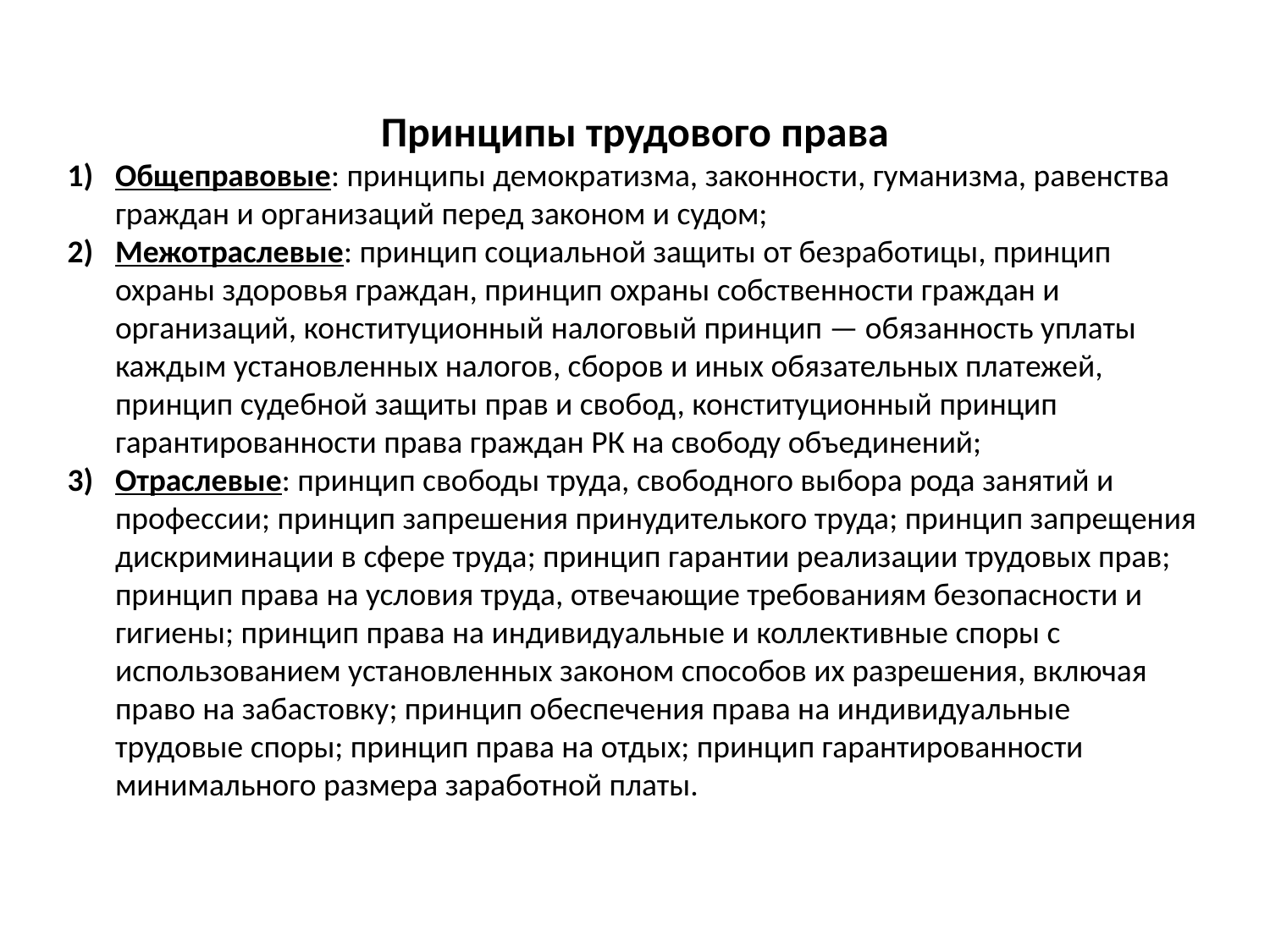

Принципы трудового права
Общеправовые: принципы демократизма, законности, гуманизма, равенства граждан и организаций перед законом и судом;
Межотраслевые: принцип социальной защиты от безработицы, принцип охраны здоровья граждан, принцип охраны собственности граждан и организаций, конституционный налоговый принцип — обязанность уплаты каждым установленных налогов, сборов и иных обязательных платежей, принцип судебной защиты прав и свобод, конституционный принцип гарантированности права граждан РК на свободу объединений;
Отраслевые: принцип свободы труда, свободного выбора рода занятий и профессии; принцип запрешения принудителького труда; принцип запрещения дискриминации в сфере труда; принцип гарантии реализации трудовых прав; принцип права на условия труда, отвечающие требованиям безопасности и гигиены; принцип права на индивидуальные и коллективные споры с использованием установленных законом способов их разрешения, включая право на забастовку; принцип обеспечения права на индивидуальные трудовые споры; принцип права на отдых; принцип гарантированности минимального размера заработной платы.